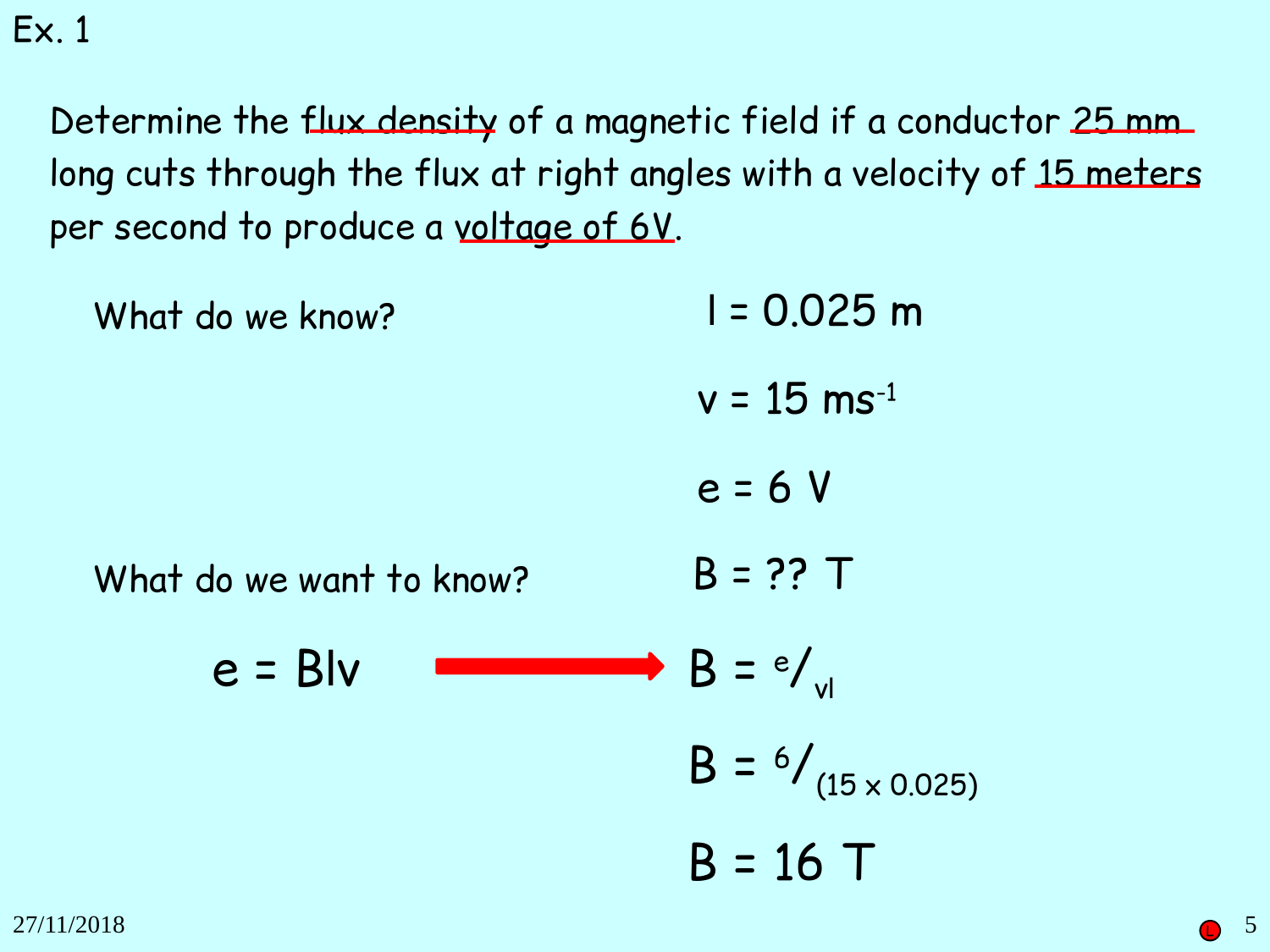

Ex. 1
Determine the flux density of a magnetic field if a conductor 25 mm long cuts through the flux at right angles with a velocity of 15 meters per second to produce a voltage of 6V.
What do we know?
l = 0.025 m
v = 15 ms-1
e = 6 V
What do we want to know?
B = ?? T
e = Blv
B = e/vl

B = 6/(15 x 0.025)
B = 16 T
27/11/2018
5
L